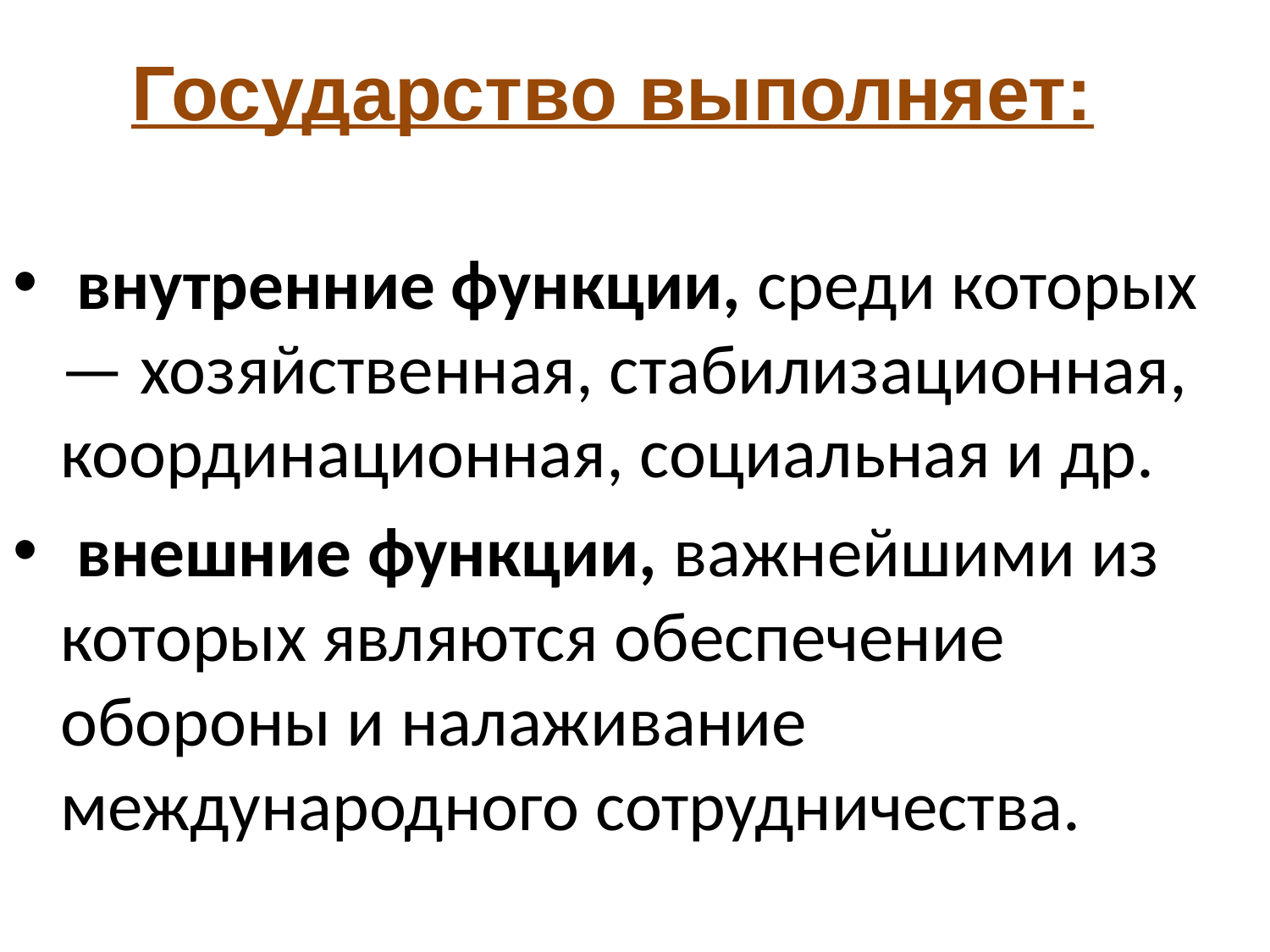

Государство выполняет:

 внутренние функции, среди которых — хозяйственная, стабилизационная, координационная, социальная и др.
 внешние функции, важнейшими из которых являются обеспечение обороны и налаживание международного сотрудничества.